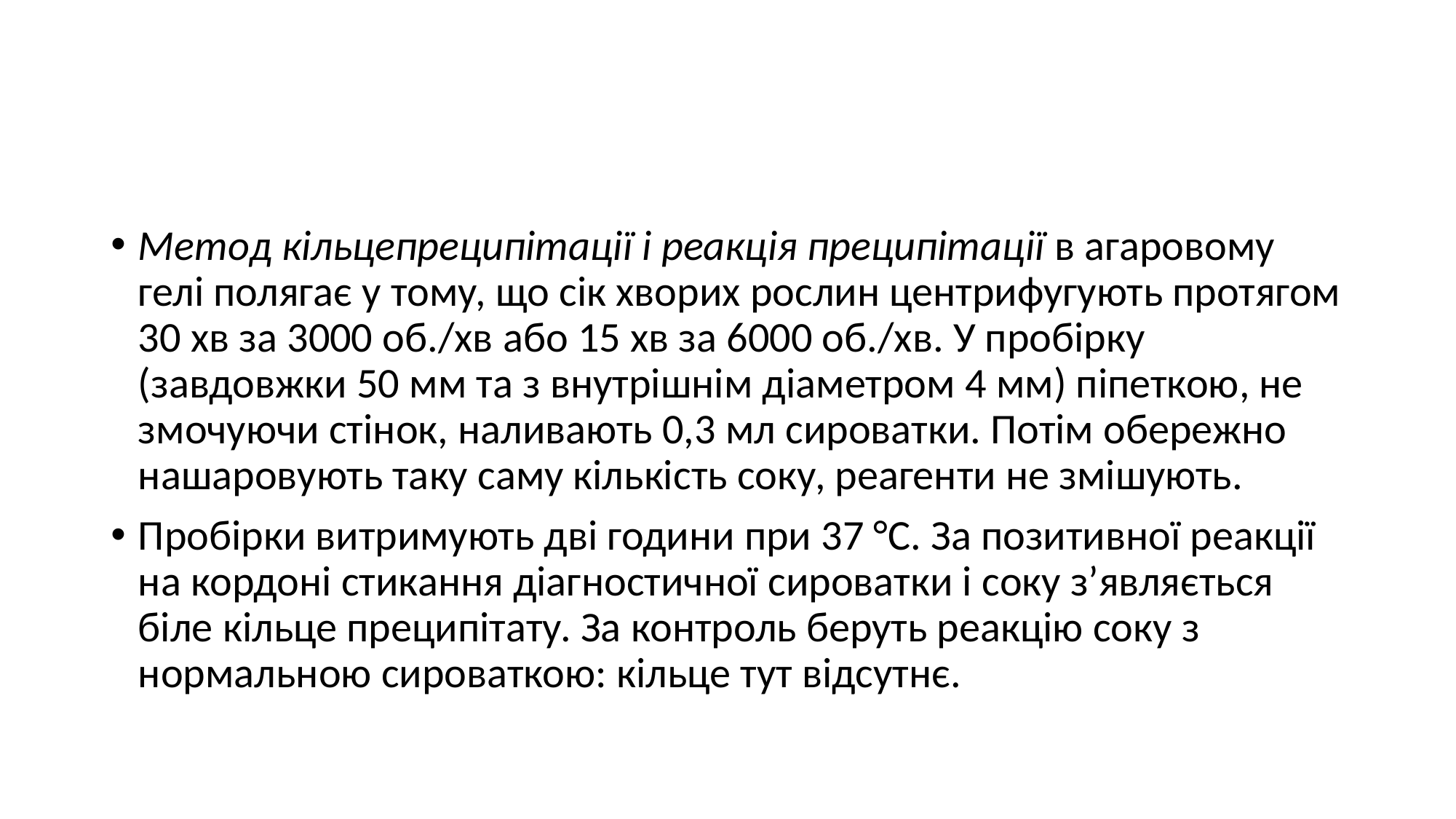

#
Метод кільцепреципітації і реакція преципітації в агаровому гелі полягає у тому, що сік хворих рослин центрифугують протягом 30 хв за 3000 об./хв або 15 хв за 6000 об./хв. У пробірку (завдовжки 50 мм та з внутрішнім діаметром 4 мм) піпеткою, не змочуючи стінок, наливають 0,3 мл сироватки. Потім обережно нашаровують таку саму кількість соку, реагенти не змішують.
Пробірки витримують дві години при 37 °С. За позитивної реакції на кордоні стикання діагностичної сироватки і соку з’являється біле кільце преципітату. За контроль беруть реакцію соку з нормальною сироваткою: кільце тут відсутнє.